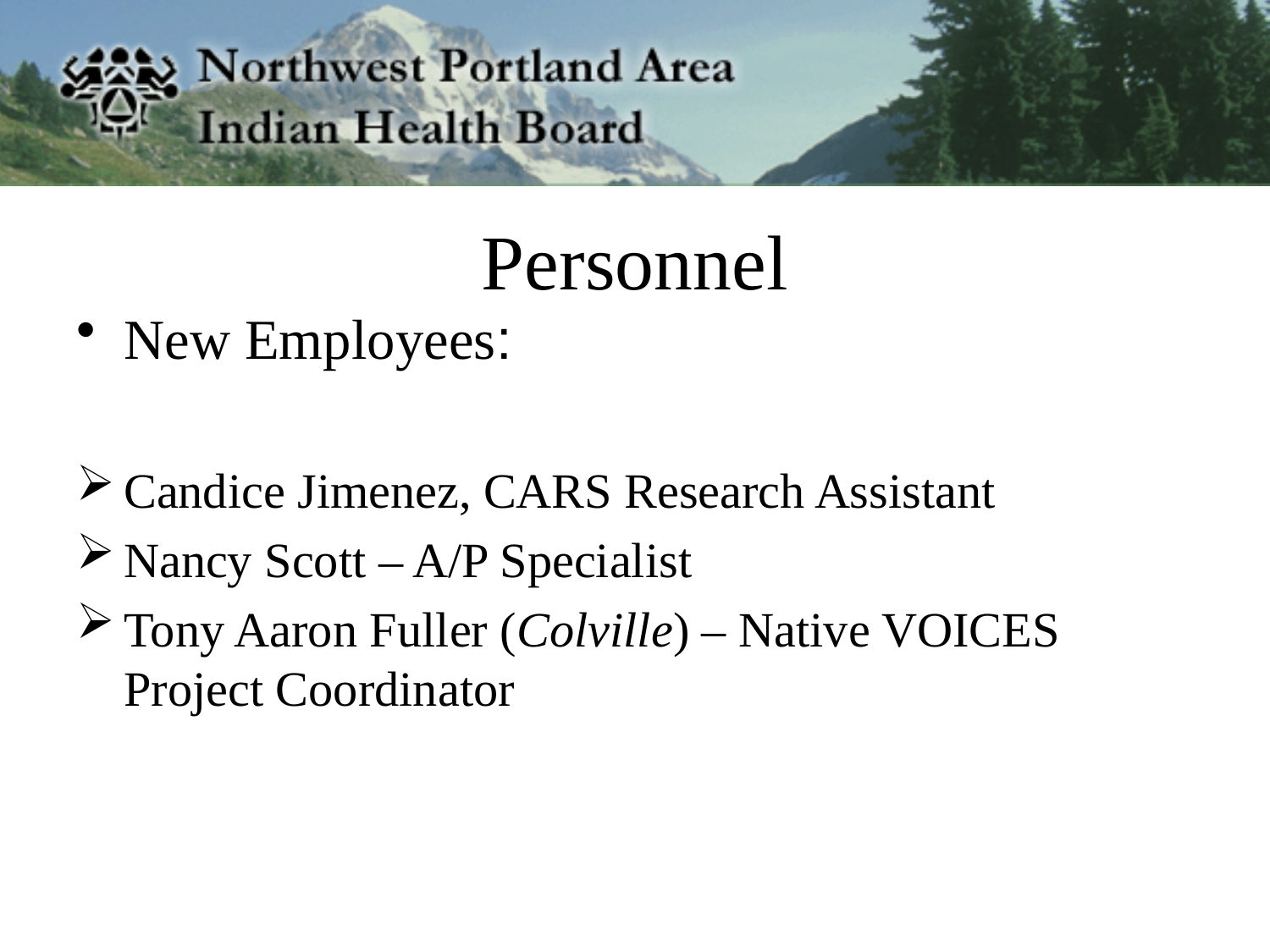

# Personnel
New Employees:

Candice Jimenez, CARS Research Assistant
Nancy Scott – A/P Specialist
Tony Aaron Fuller (Colville) – Native VOICES Project Coordinator